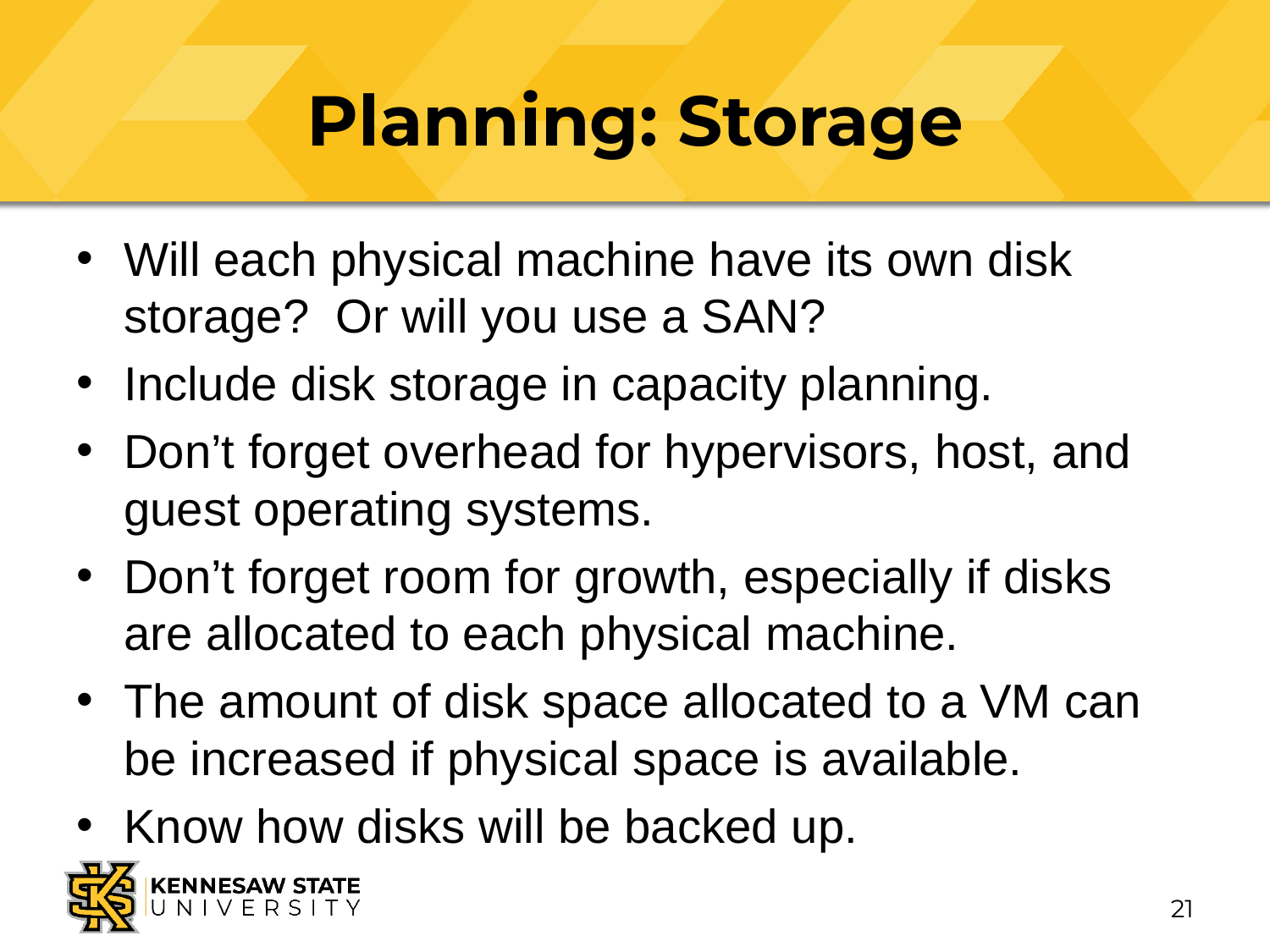

# Planning: Storage
Will each physical machine have its own disk storage?  Or will you use a SAN?
Include disk storage in capacity planning.
Don’t forget overhead for hypervisors, host, and guest operating systems.
Don’t forget room for growth, especially if disks are allocated to each physical machine.
The amount of disk space allocated to a VM can be increased if physical space is available.
Know how disks will be backed up.
21